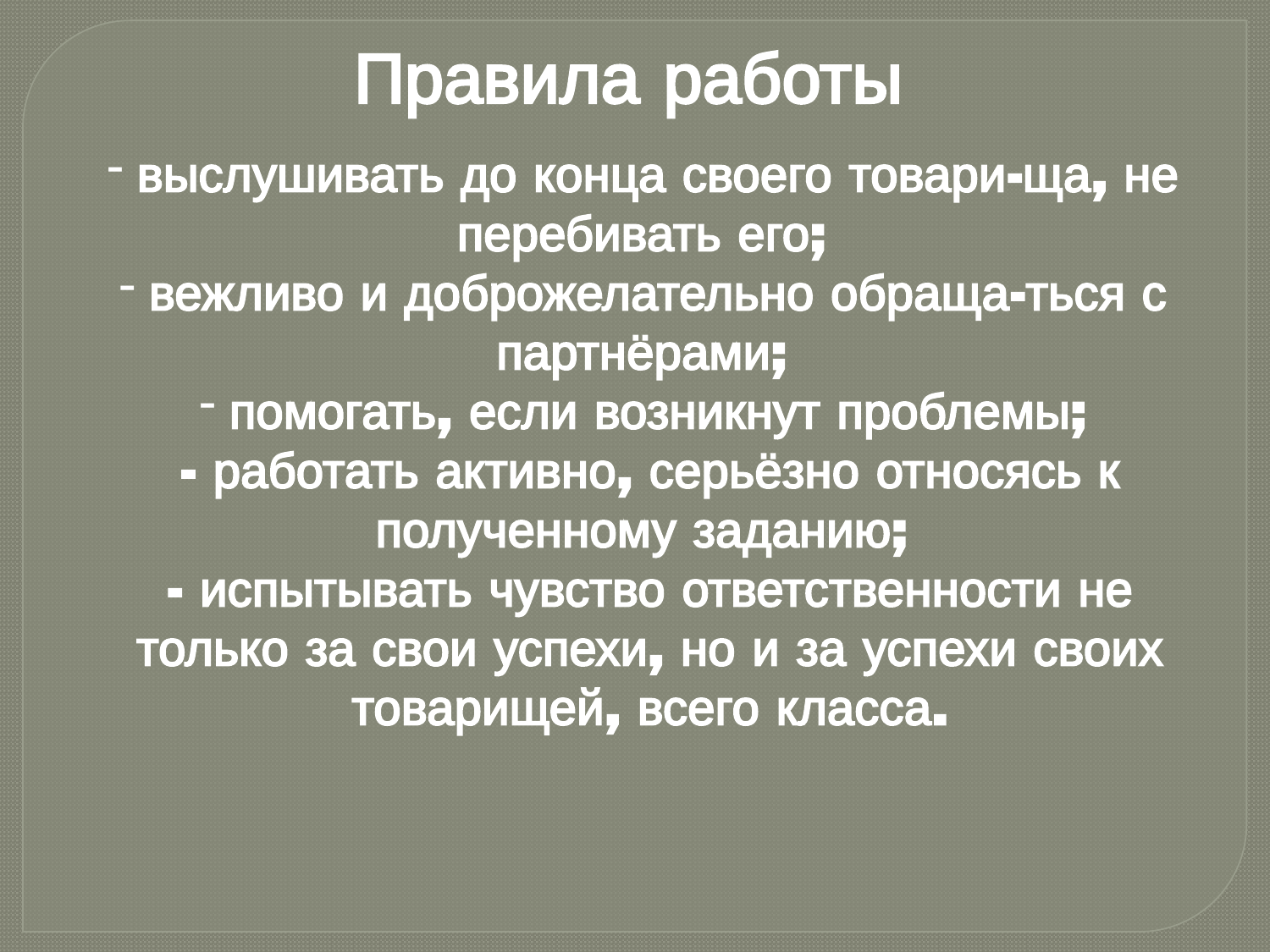

Правила работы
выслушивать до конца своего товари-ща, не перебивать его;
вежливо и доброжелательно обраща-ться с партнёрами;
помогать, если возникнут проблемы;
- работать активно, серьёзно относясь к полученному заданию;
- испытывать чувство ответственности не только за свои успехи, но и за успехи своих товарищей, всего класса.